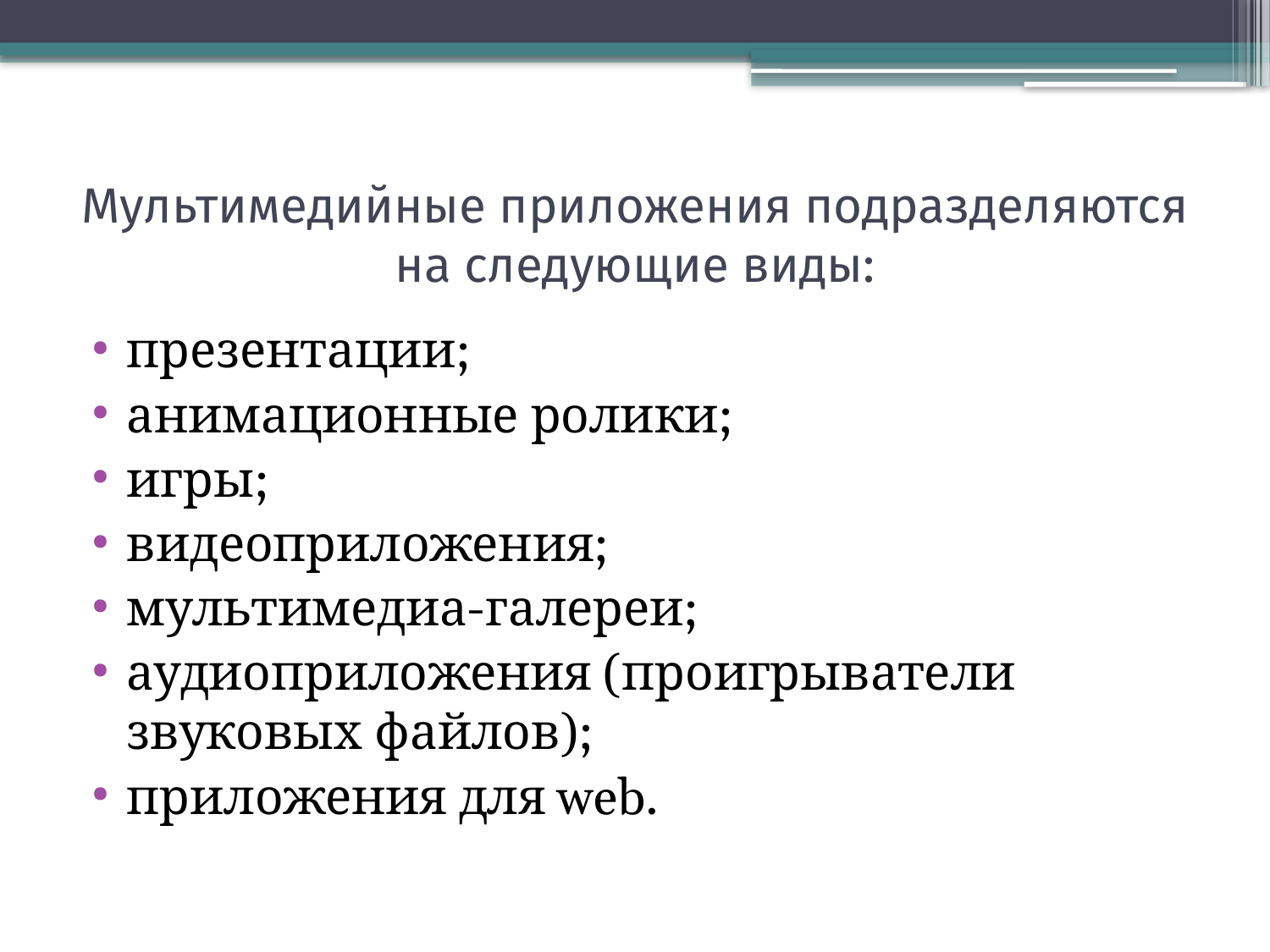

# Мультимедийные приложения подразделяются на следующие виды:
презентации;
анимационные ролики;
игры;
видеоприложения;
мультимедиа-галереи;
аудиоприложения (проигрыватели звуковых файлов);
приложения для web.